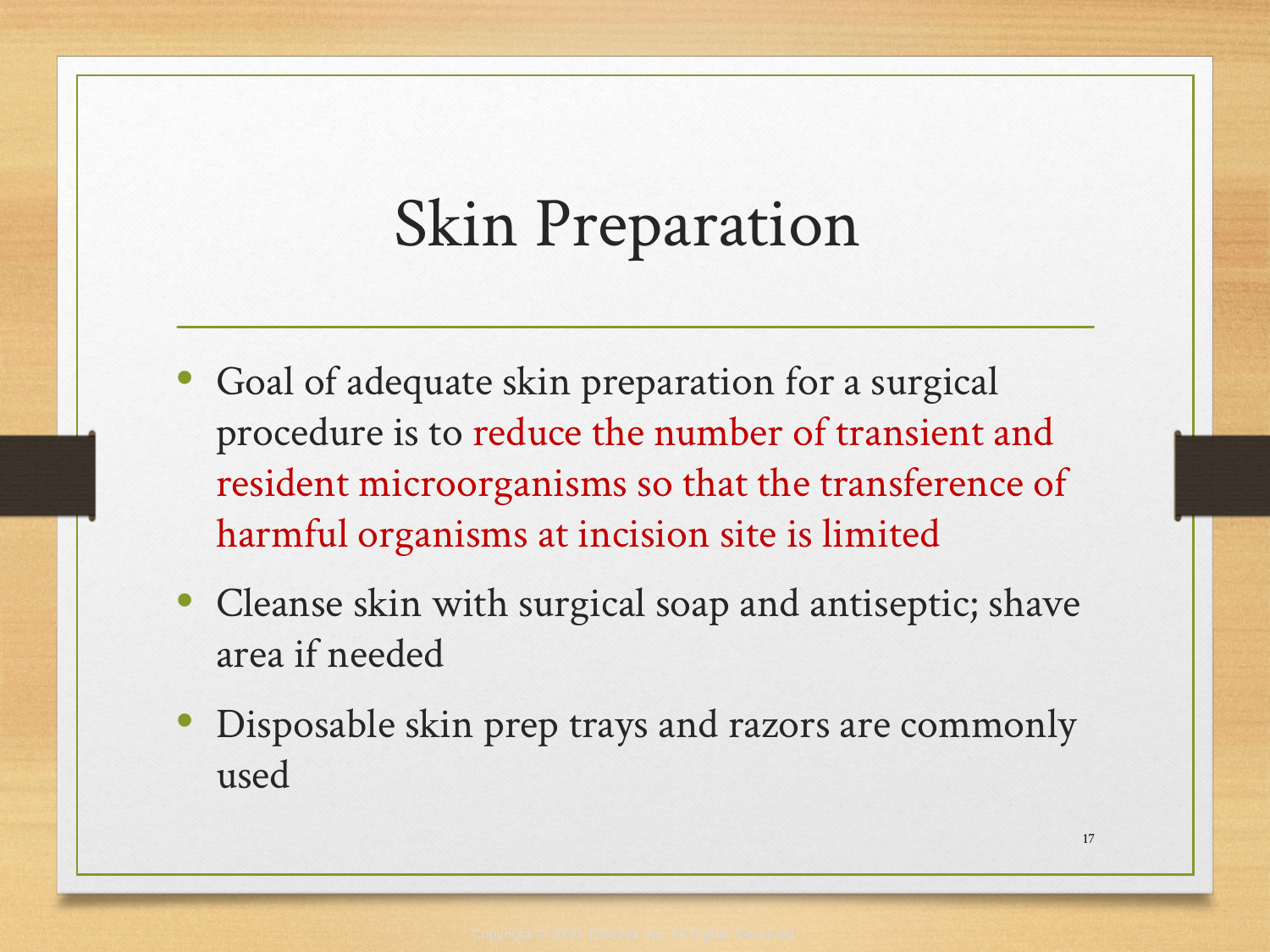

# Skin Preparation
Goal of adequate skin preparation for a surgical procedure is to reduce the number of transient and resident microorganisms so that the transference of harmful organisms at incision site is limited
Cleanse skin with surgical soap and antiseptic; shave area if needed
Disposable skin prep trays and razors are commonly used
 17